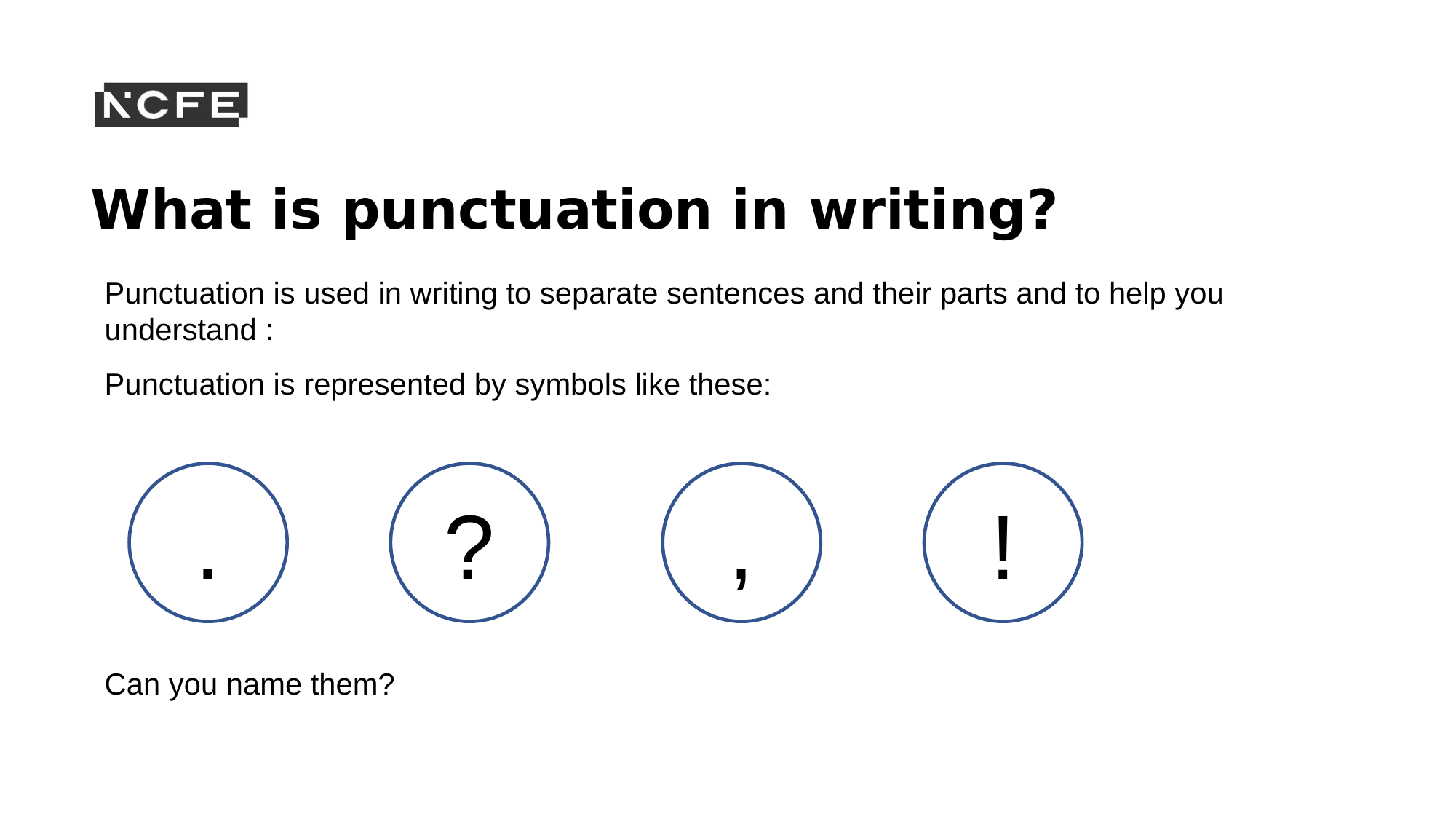

# What is punctuation in writing?
Punctuation is used in writing to separate sentences and their parts and to help you understand :
Punctuation is represented by symbols like these:

.
?
,
!
Can you name them?